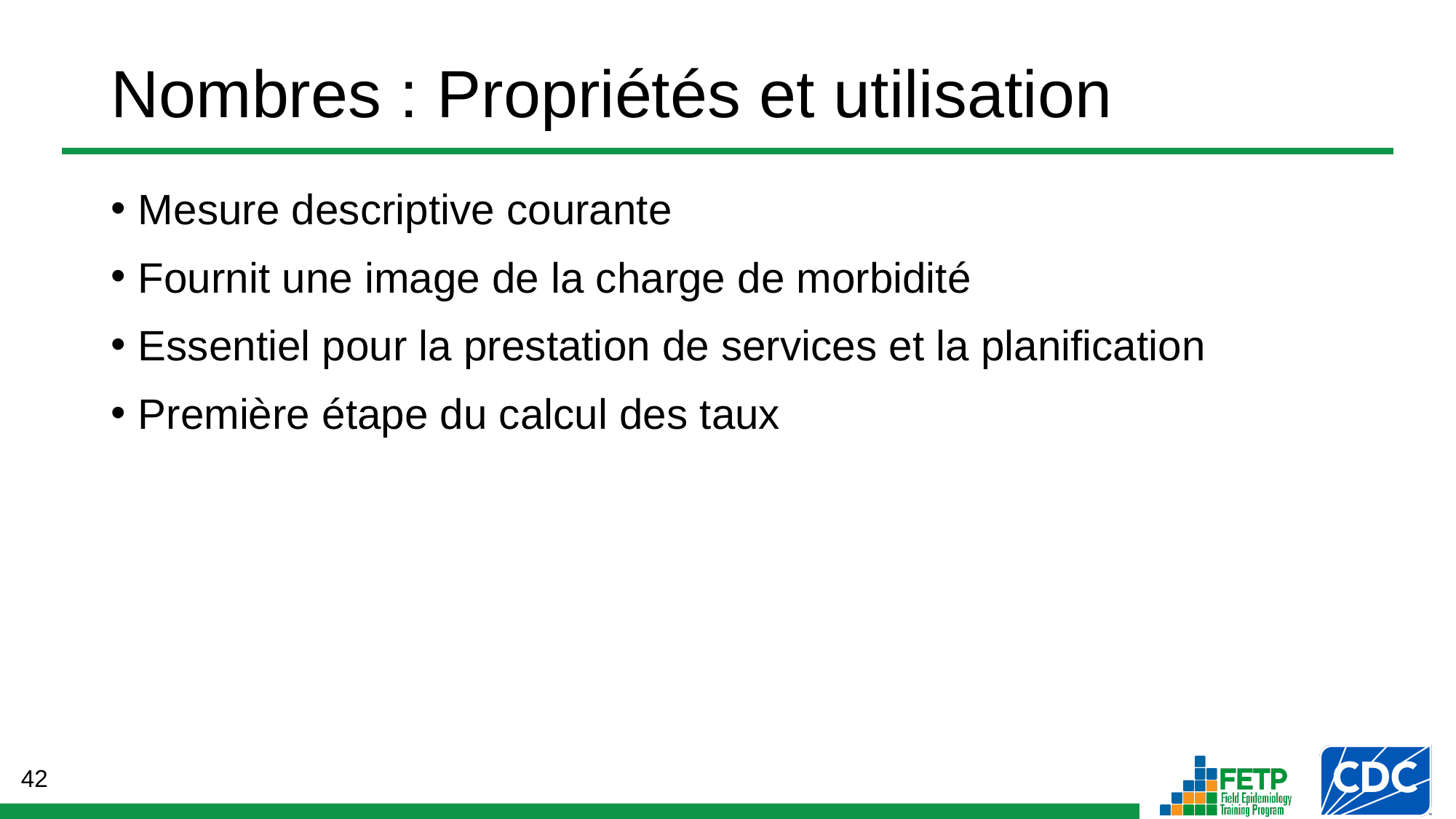

# Nombres : Propriétés et utilisation
Mesure descriptive courante
Fournit une image de la charge de morbidité
Essentiel pour la prestation de services et la planification
Première étape du calcul des taux